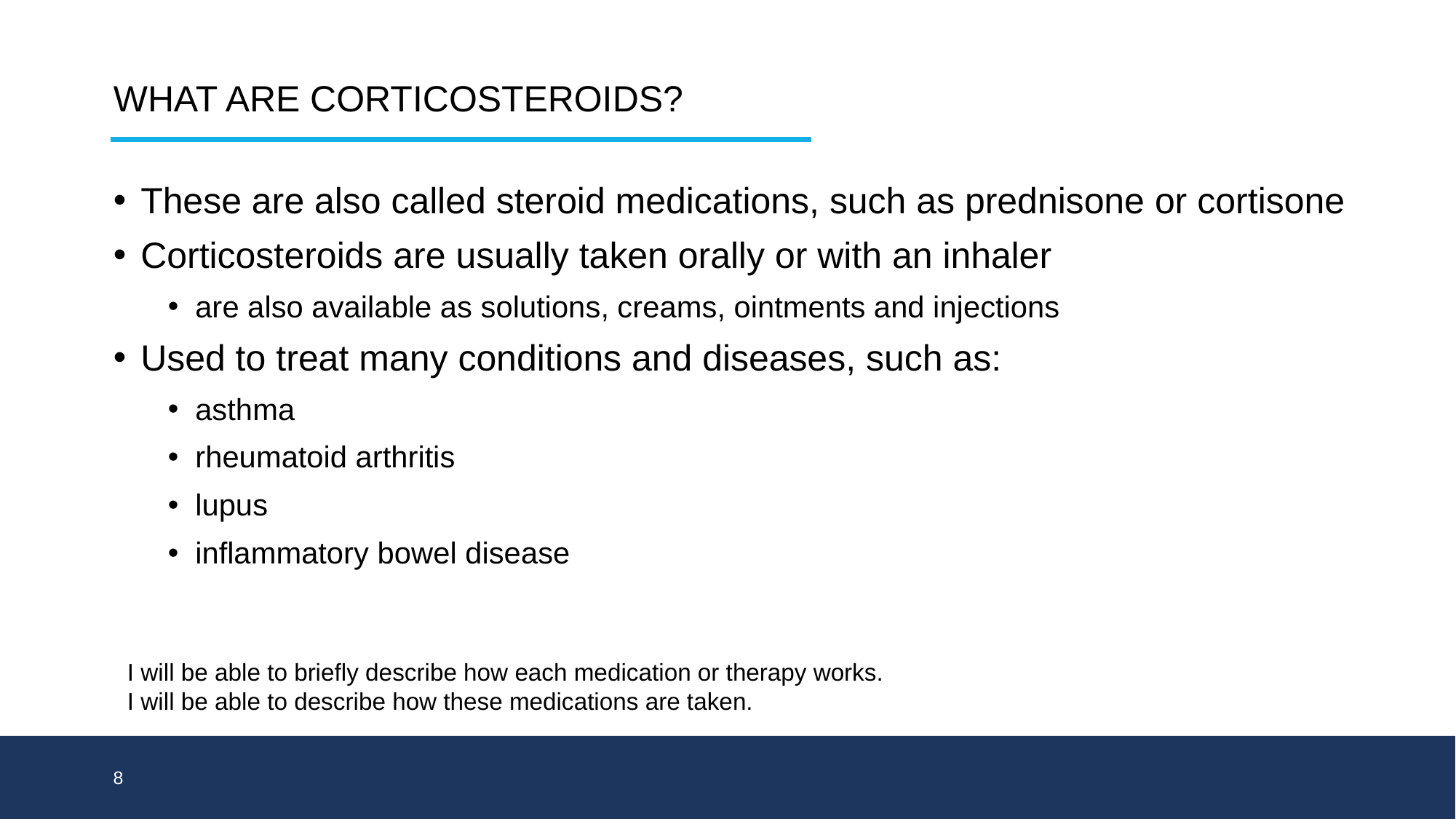

# What are Corticosteroids?
These are also called steroid medications, such as prednisone or cortisone
Corticosteroids are usually taken orally or with an inhaler
are also available as solutions, creams, ointments and injections
Used to treat many conditions and diseases, such as:
asthma
rheumatoid arthritis
lupus
inflammatory bowel disease

I will be able to briefly describe how each medication or therapy works.
I will be able to describe how these medications are taken.